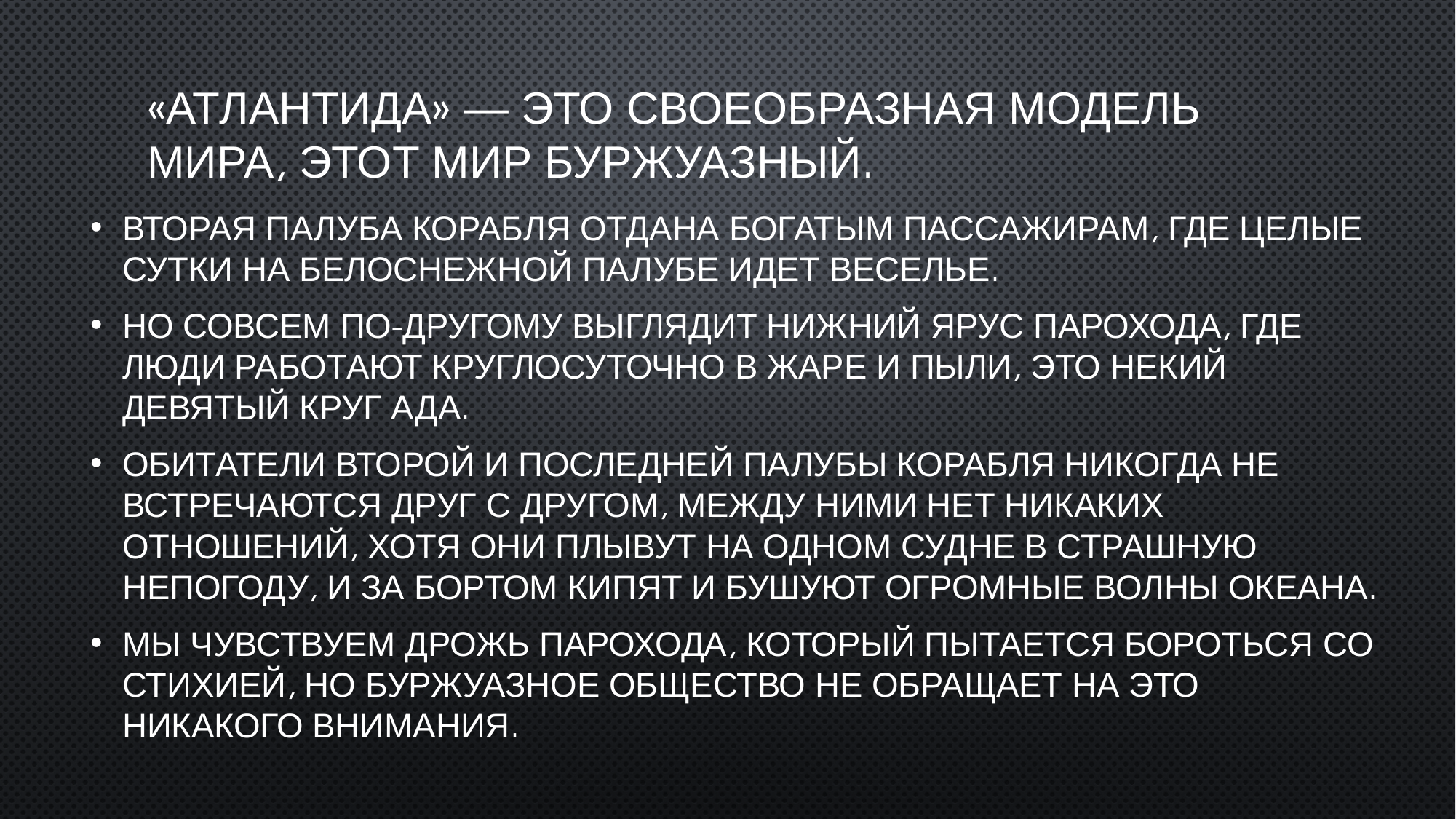

# «Атлантида» — это своеобразная модель мира, этот мир буржуазный.
Вторая палуба корабля отдана богатым пассажирам, где целые сутки на белоснежной палубе идет веселье.
Но совсем по-другому выглядит нижний ярус парохода, где люди работают круглосуточно в жаре и пыли, это некий девятый круг ада.
Обитатели второй и последней палубы корабля никогда не встречаются друг с другом, между ними нет никаких отношений, хотя они плывут на одном судне в страшную непогоду, и за бортом кипят и бушуют огромные волны океана.
Мы чувствуем дрожь парохода, который пытается бороться со стихией, но буржуазное общество не обращает на это никакого внимания.